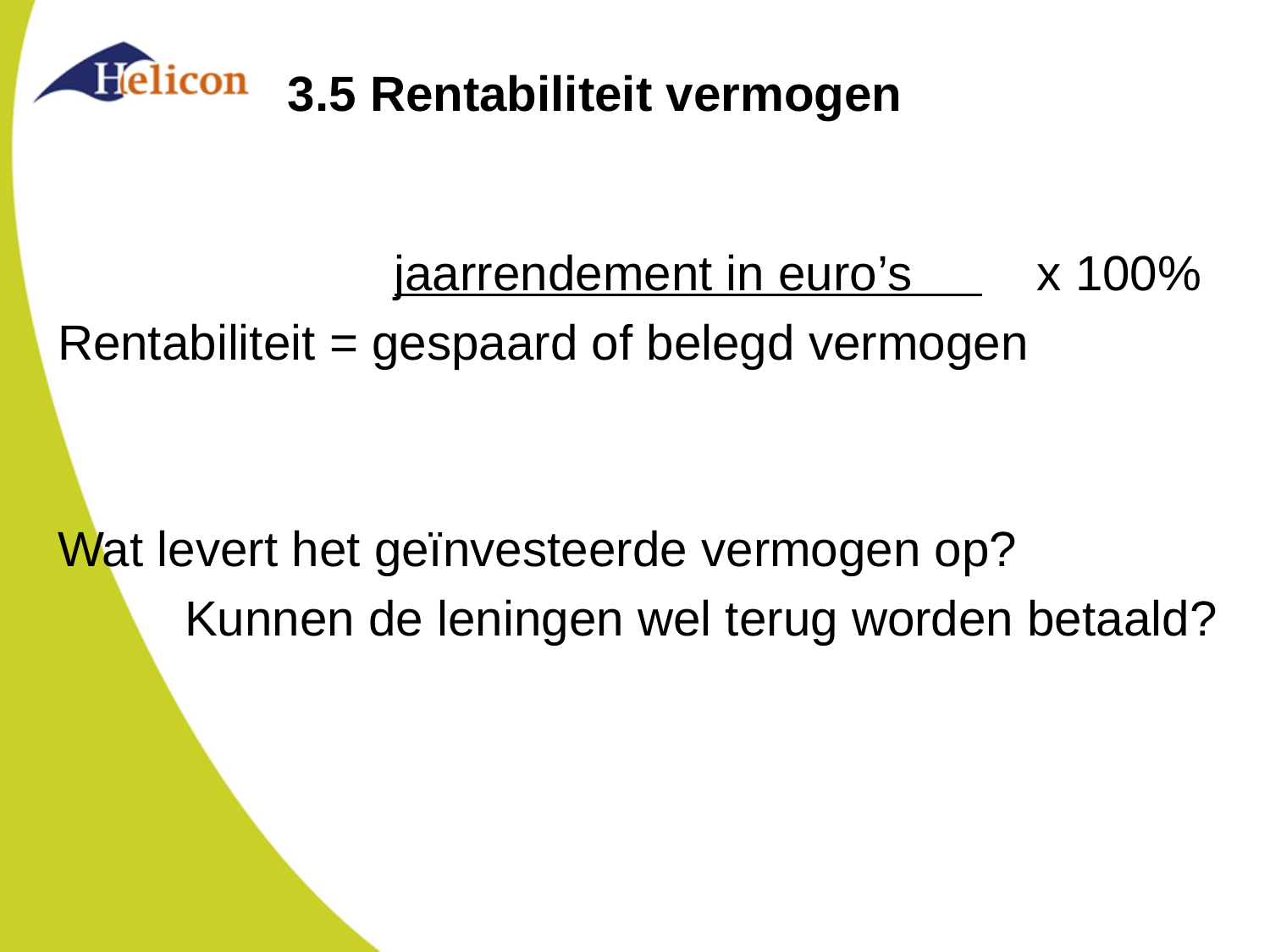

# 3.5 Rentabiliteit vermogen

		      jaarrendement in euro’s         x 100%
Rentabiliteit = gespaard of belegd vermogen

Wat levert het geïnvesteerde vermogen op?
	Kunnen de leningen wel terug worden betaald?